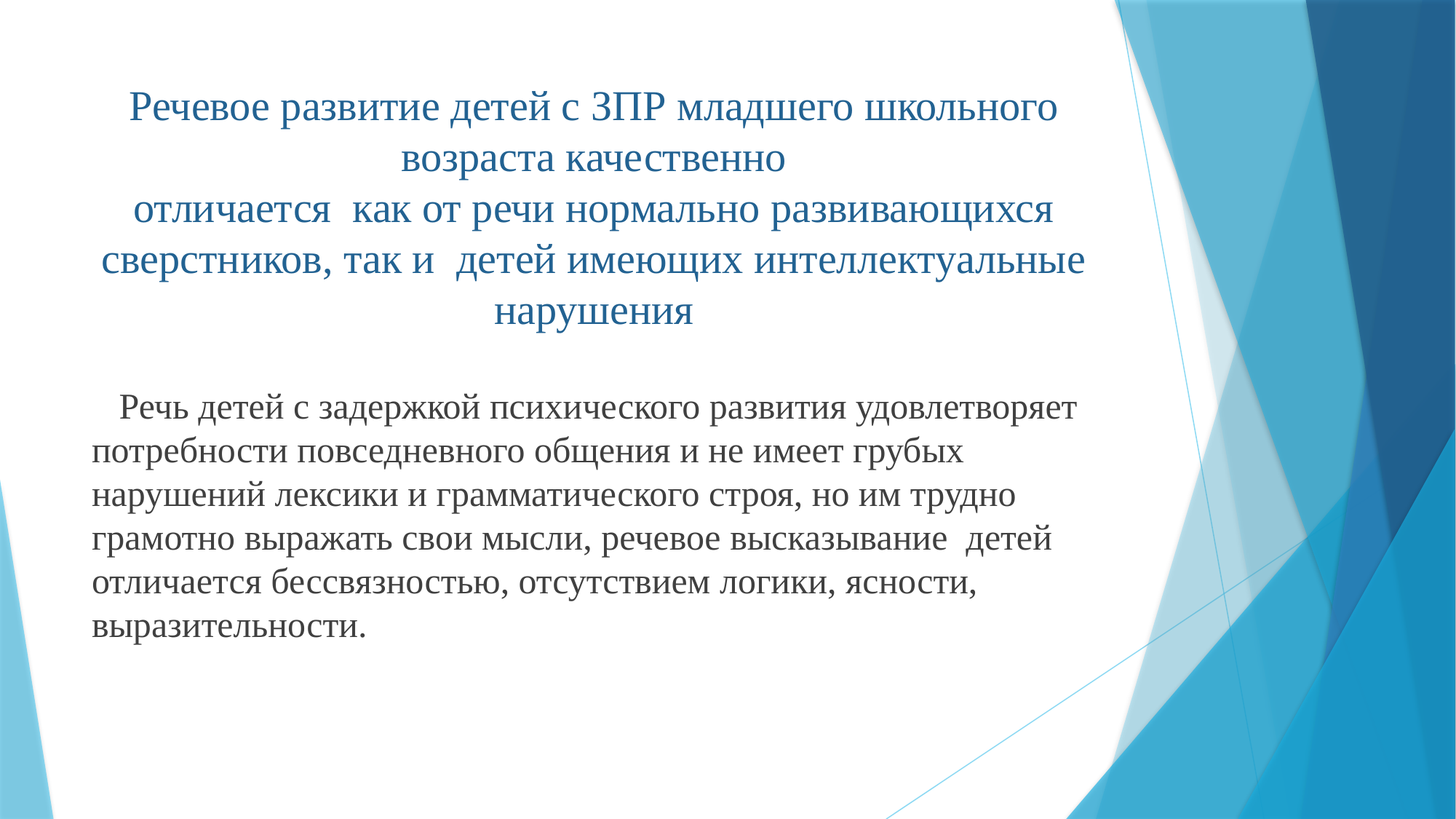

# Речевое развитие детей с ЗПР младшего школьного возраста качественно отличается  как от речи нормально развивающихся сверстников, так и  детей имеющих интеллектуальные нарушения

   Речь детей с задержкой психического развития удовлетворяет потребности повседневного общения и не имеет грубых нарушений лексики и грамматического строя, но им трудно грамотно выражать свои мысли, речевое высказывание  детей отличается бессвязностью, отсутствием логики, ясности, выразительности.